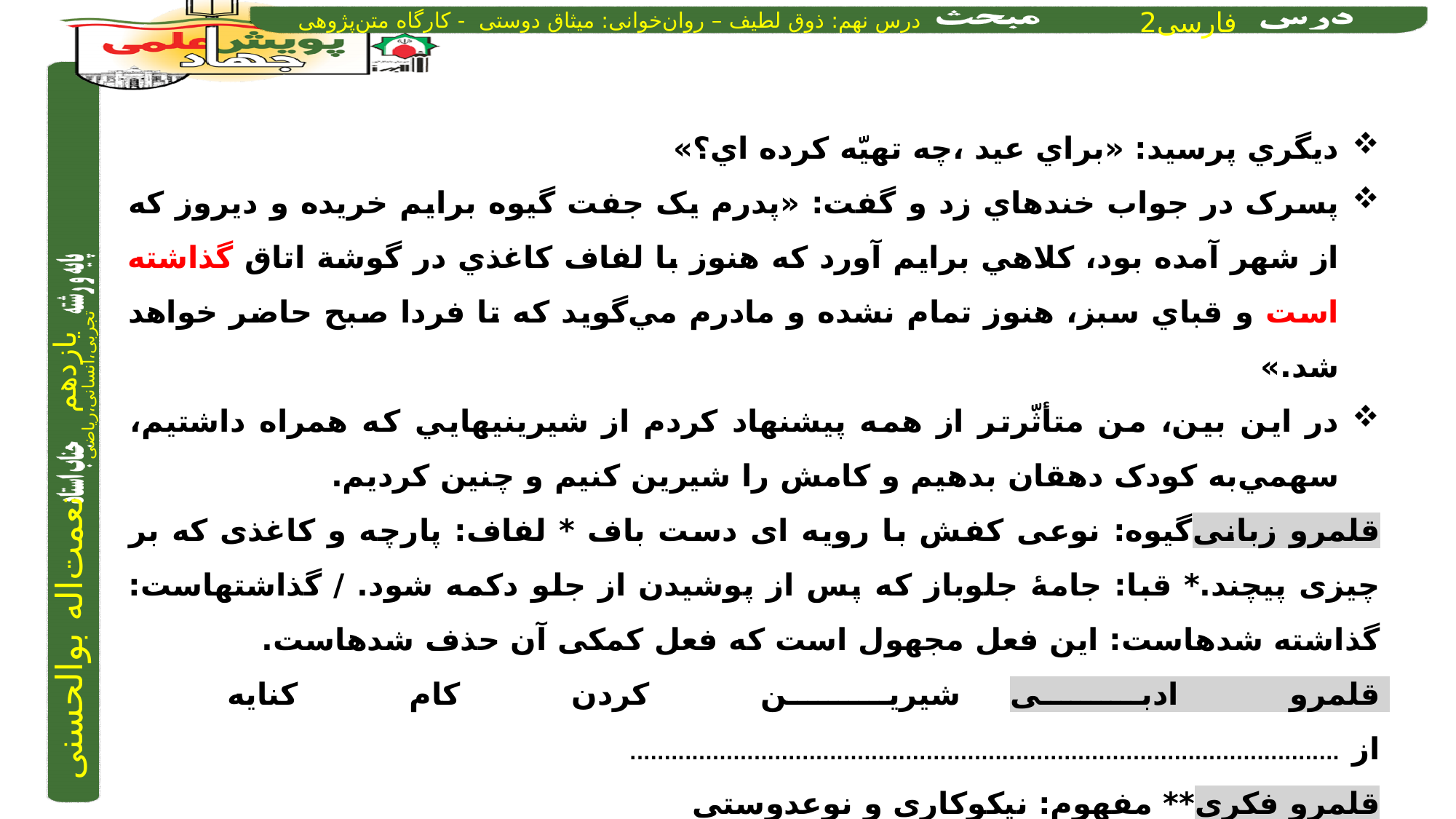

ديگري پرسید: «براي عید ،چه تهیّه كرده اي؟»
پسرک در جواب خنده­اي زد و گفت: «پدرم يک جفت گیوه برايم خريده و ديروز كه از شهر آمده بود، كلاهي برايم آورد كه هنوز با لفاف كاغذي در گوشة اتاق گذاشته است و قباي سبز، هنوز تمام نشده و مادرم مي‌گويد كه تا فردا صبح حاضر خواهد شد.»
در اين بین، من متأثّرتر از همه پیشنهاد كردم از شیريني­هايي كه همراه داشتیم، سهمي‌به كودک دهقان بدهیم و كامش را شیرين كنیم و چنین كرديم.
قلمرو زبانی	گیوه: نوعی کفش با رویه ای دست باف * لفاف: پارچه و کاغذی که بر چیزی پیچند.* قبا: جامۀ جلوباز که پس از پوشیدن از جلو دکمه شود. / گذاشته­است: گذاشته شده­است: این فعل مجهول است که فعل کمکی آن حذف شده­است.
قلمرو ادبی		شیرین کردن کام کنایه از .......................................................................................................
قلمرو فکری	** مفهوم: نیکوکاری و نوع­دوستی